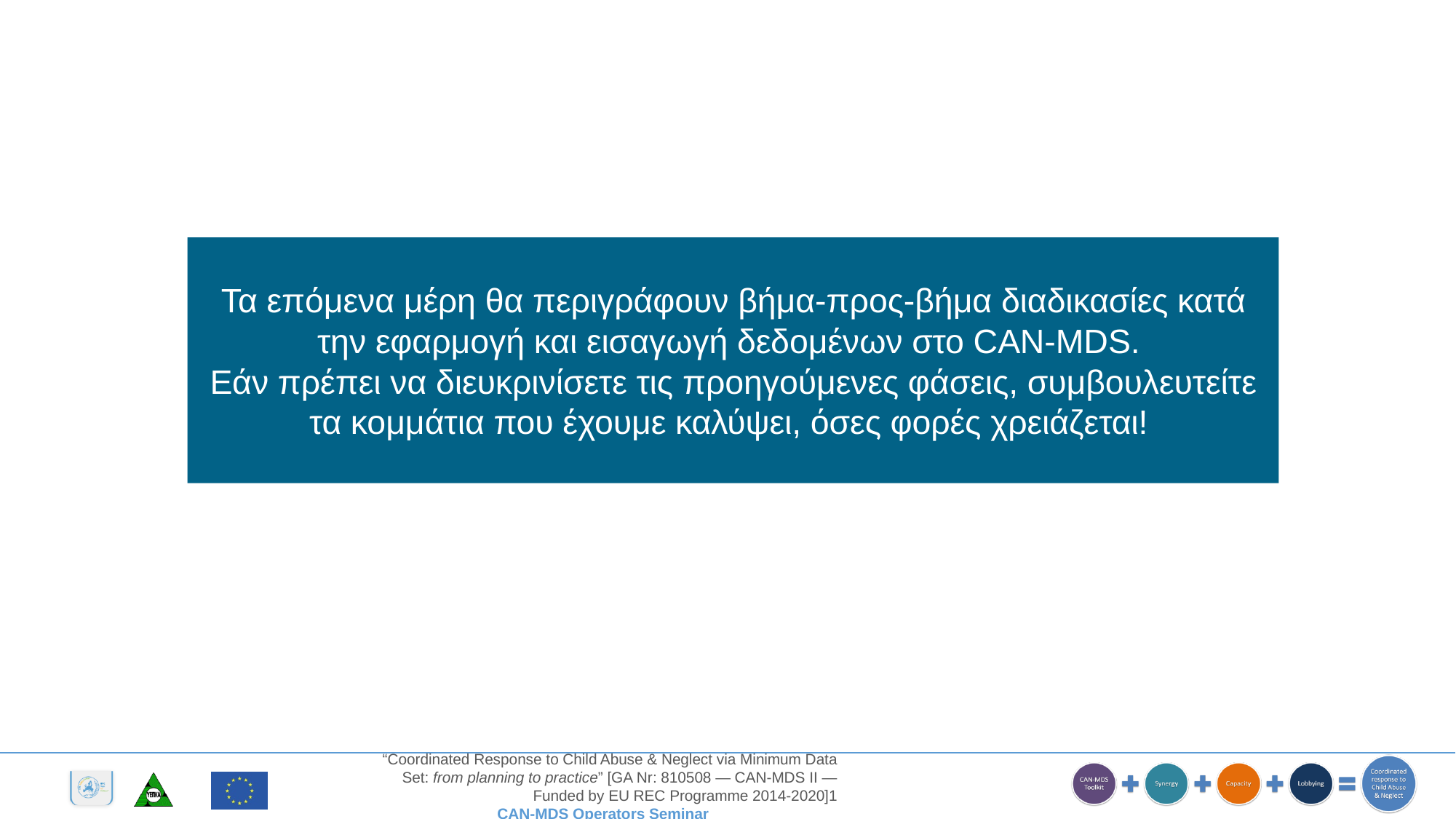

Τα επόμενα μέρη θα περιγράφουν βήμα-προς-βήμα διαδικασίες κατά την εφαρμογή και εισαγωγή δεδομένων στο CAN-MDS.
Εάν πρέπει να διευκρινίσετε τις προηγούμενες φάσεις, συμβουλευτείτε τα κομμάτια που έχουμε καλύψει, όσες φορές χρειάζεται!